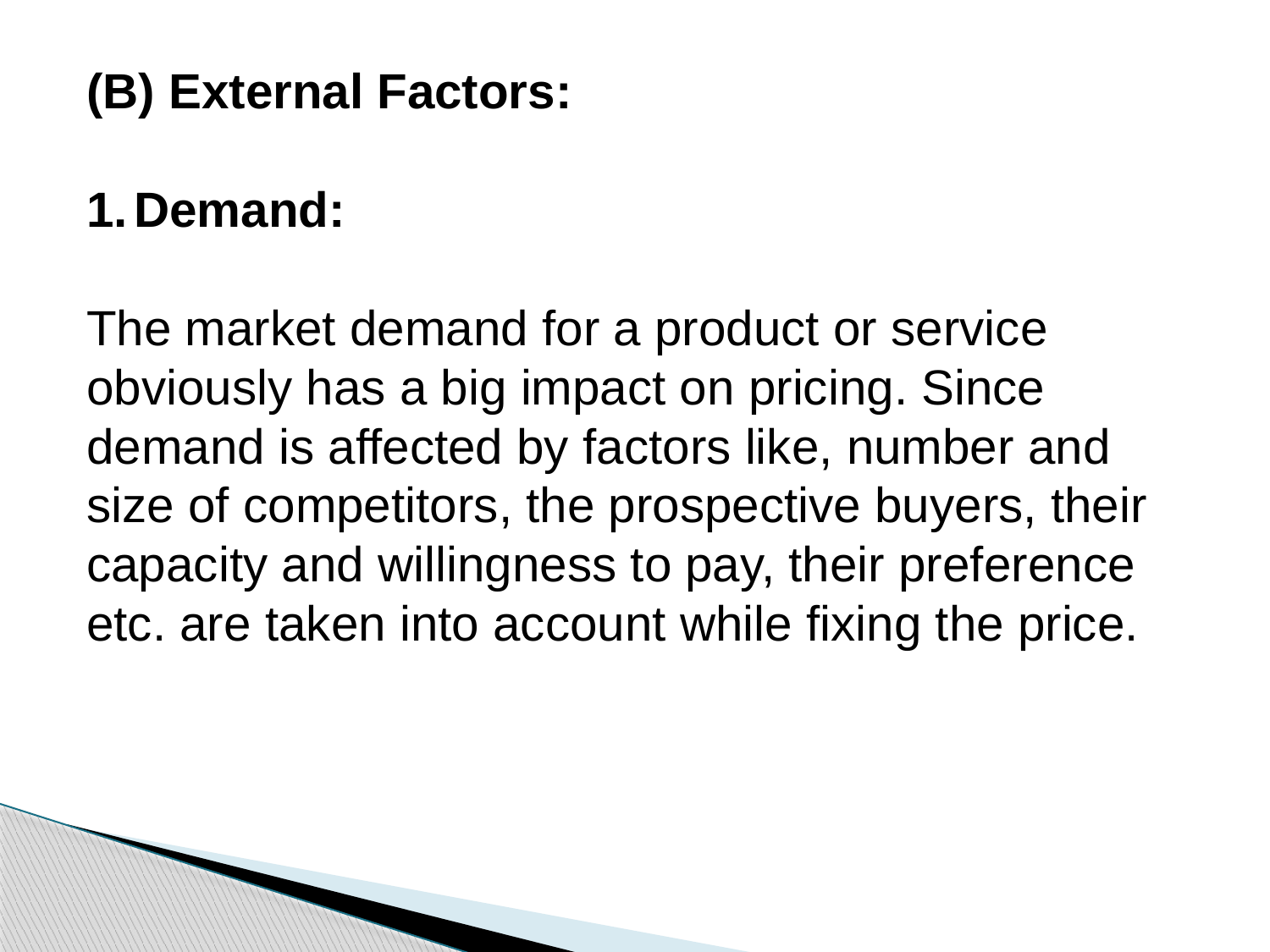

(B) External Factors:

Demand:

The market demand for a product or service obviously has a big impact on pricing. Since demand is affected by factors like, number and size of competitors, the prospective buyers, their capacity and willingness to pay, their preference etc. are taken into account while fixing the price.